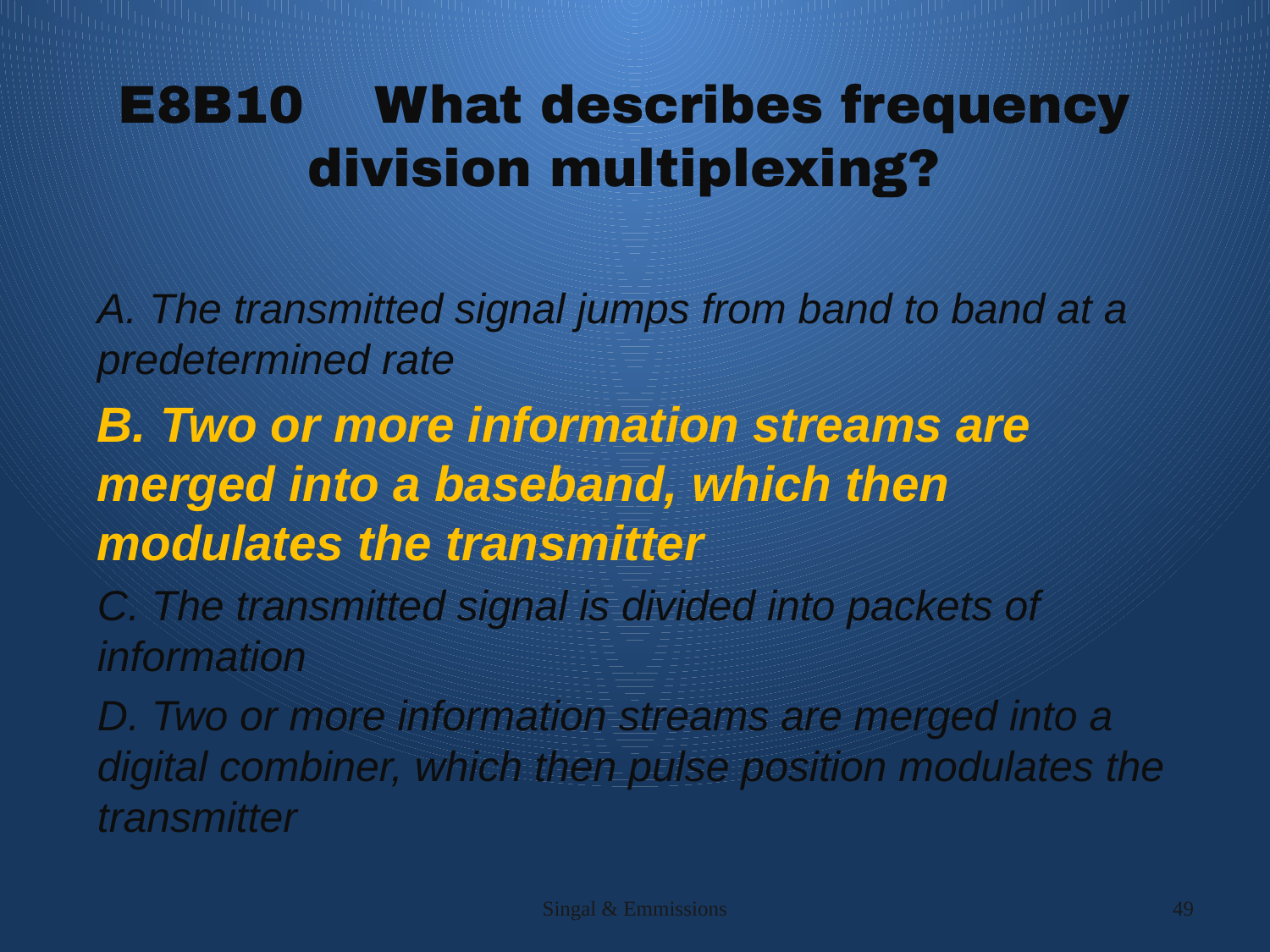

# E8B10    What describes frequency division multiplexing?
A. The transmitted signal jumps from band to band at a predetermined rate
B. Two or more information streams are merged into a baseband, which then modulates the transmitter
C. The transmitted signal is divided into packets of information
D. Two or more information streams are merged into a digital combiner, which then pulse position modulates the transmitter
Singal & Emmissions
49